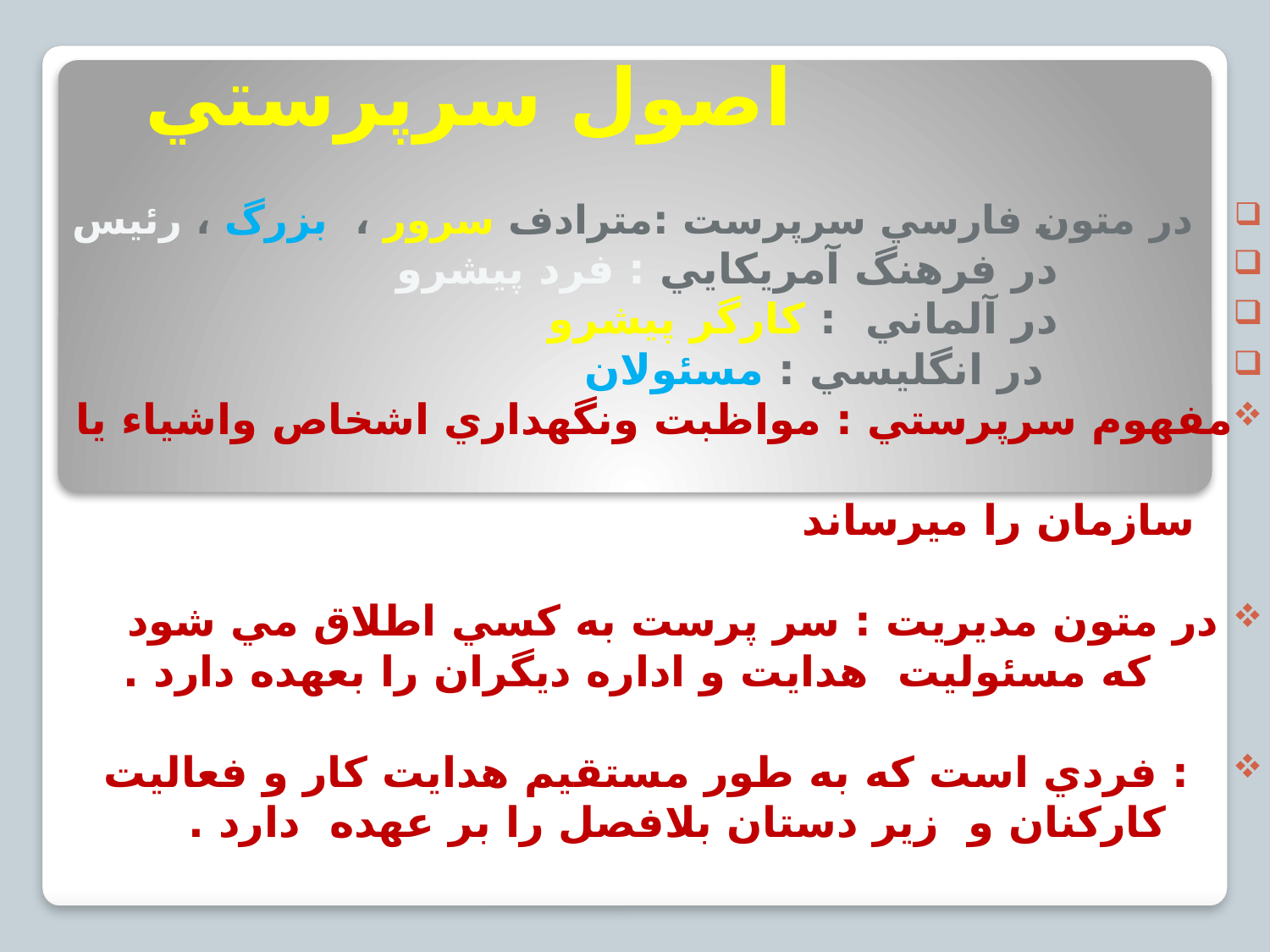

# اصول سرپرستي

   در متون فارسي سرپرست :مترادف سرور ،  بزرگ ، رئيس
            در فرهنگ آمريكايي : فرد پيشرو
            در آلماني  : كارگر پيشرو
             در انگليسي : مسئولان
مفهوم سرپرستي : مواظبت ونگهداري اشخاص واشياء يا
    سازمان را ميرساند

 در متون مديريت : سر پرست به كسي اطلاق مي شود
       كه مسئوليت  هدايت و اداره ديگران را بعهده دارد .

   : فردي است كه به طور مستقيم هدايت كار و فعاليت
      كاركنان و  زير دستان بلافصل را بر عهده  دارد .